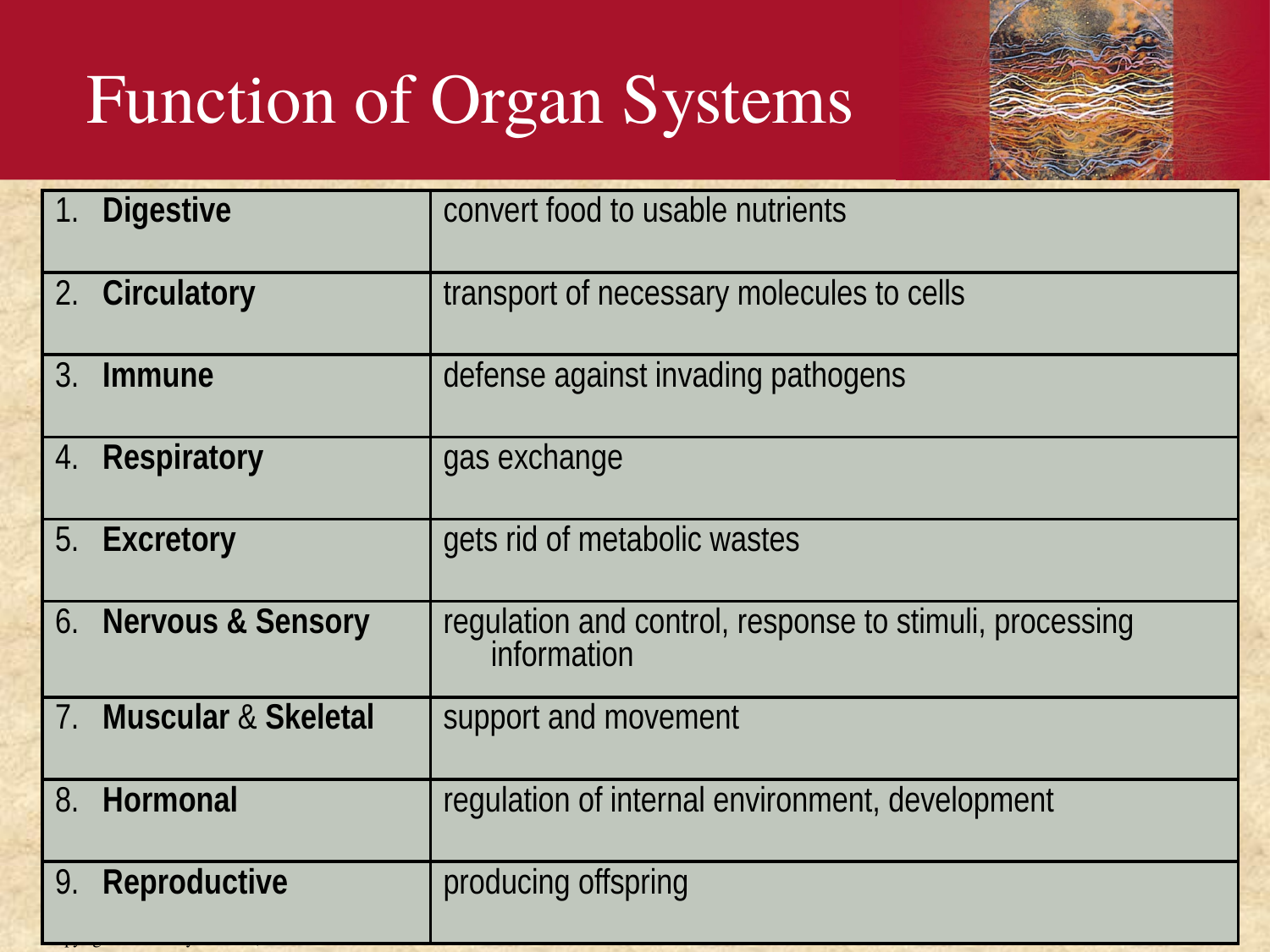

# Function of Organ Systems
| 1. Digestive | convert food to usable nutrients |
| --- | --- |
| 2. Circulatory | transport of necessary molecules to cells |
| 3. Immune | defense against invading pathogens |
| 4. Respiratory | gas exchange |
| 5. Excretory | gets rid of metabolic wastes |
| 6. Nervous & Sensory | regulation and control, response to stimuli, processing information |
| 7. Muscular & Skeletal | support and movement |
| 8. Hormonal | regulation of internal environment, development |
| 9. Reproductive | producing offspring |